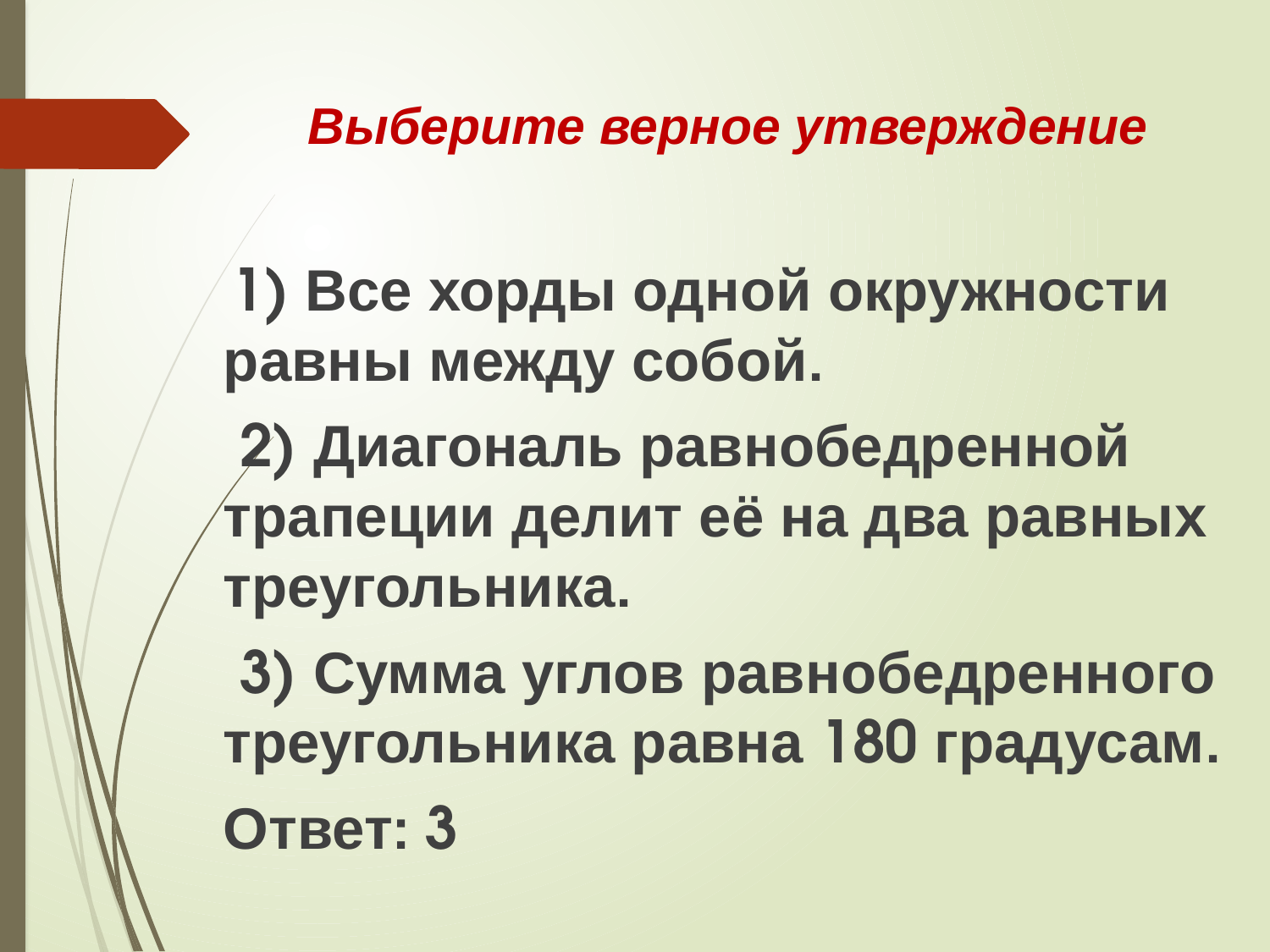

# Выберите верное утверждение
 1) Все хорды одной окружности равны между собой.
 2) Диагональ равнобедренной трапеции делит её на два равных треугольника.
 3) Сумма углов равнобедренного треугольника равна 180 градусам.
Ответ: 3